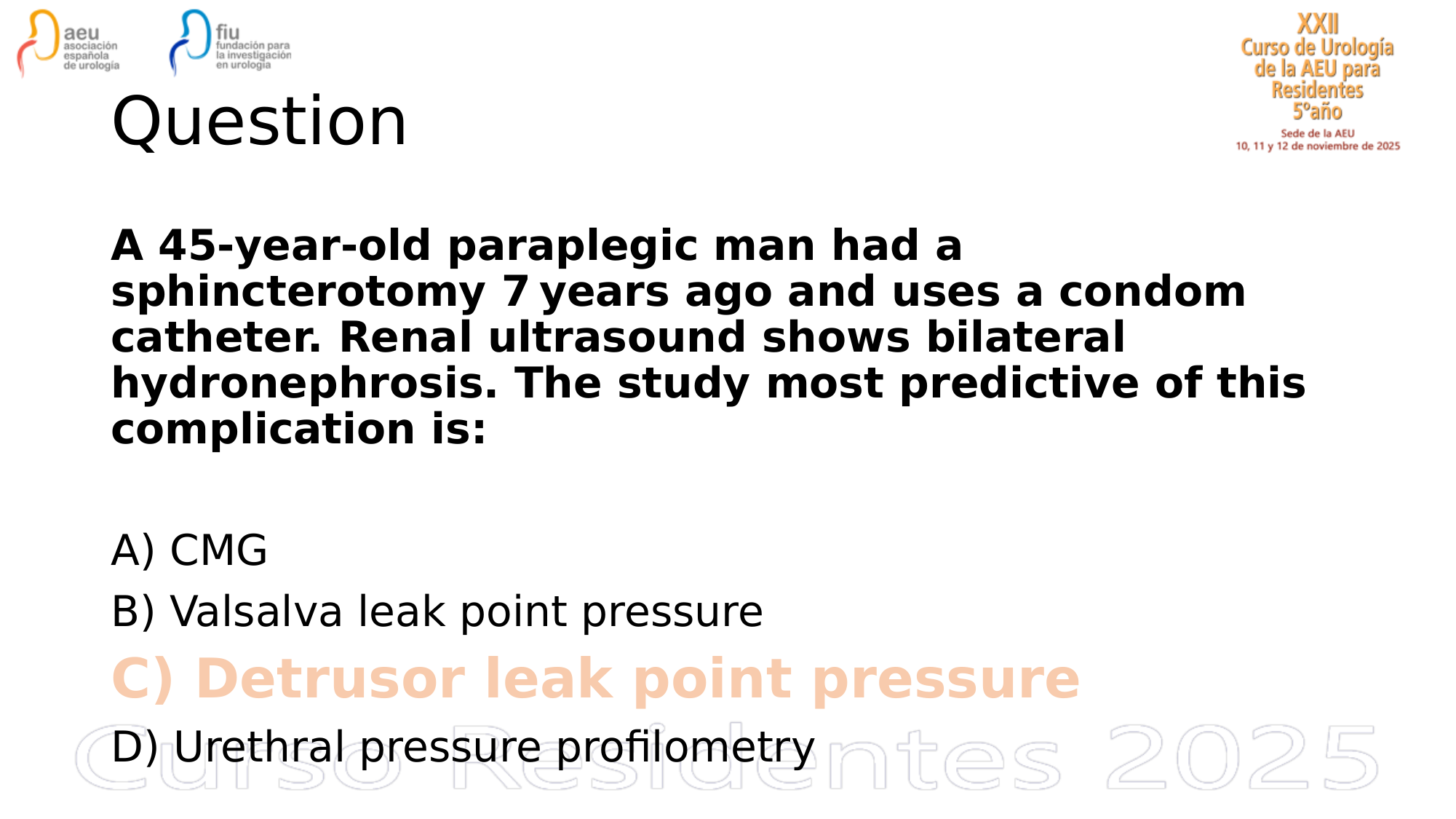

# Question
A 45‑year‑old paraplegic man had a sphincterotomy 7 years ago and uses a condom catheter. Renal ultrasound shows bilateral hydronephrosis. The study most predictive of this complication is:

A) CMG
B) Valsalva leak point pressure
C) Detrusor leak point pressure
D) Urethral pressure profilometry